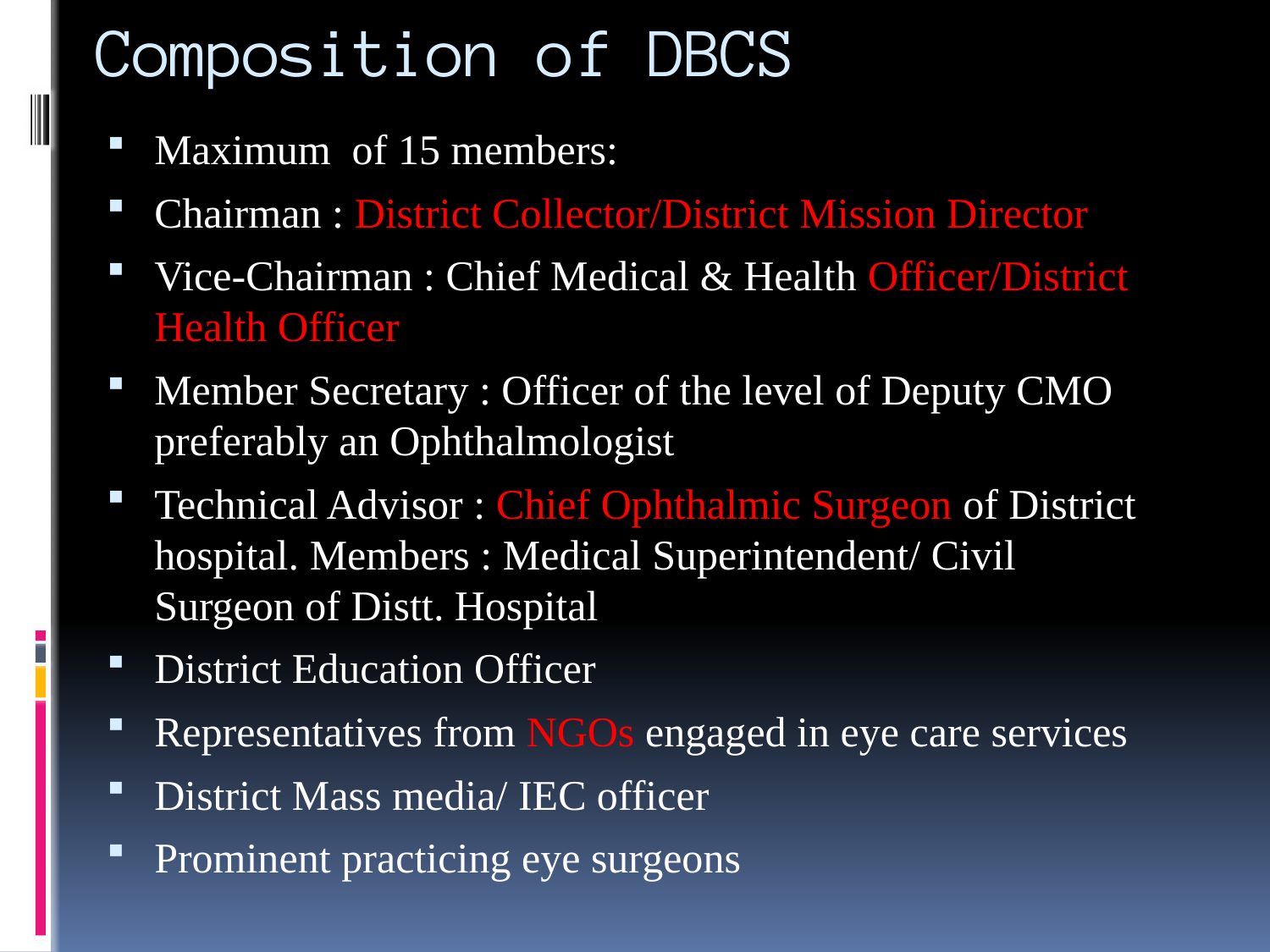

# Composition of DBCS
Maximum  of 15 members:
Chairman : District Collector/District Mission Director
Vice-Chairman : Chief Medical & Health Officer/District Health Officer
Member Secretary : Officer of the level of Deputy CMO preferably an Ophthalmologist
Technical Advisor : Chief Ophthalmic Surgeon of District hospital. Members : Medical Superintendent/ Civil Surgeon of Distt. Hospital
District Education Officer
Representatives from NGOs engaged in eye care services
District Mass media/ IEC officer
Prominent practicing eye surgeons